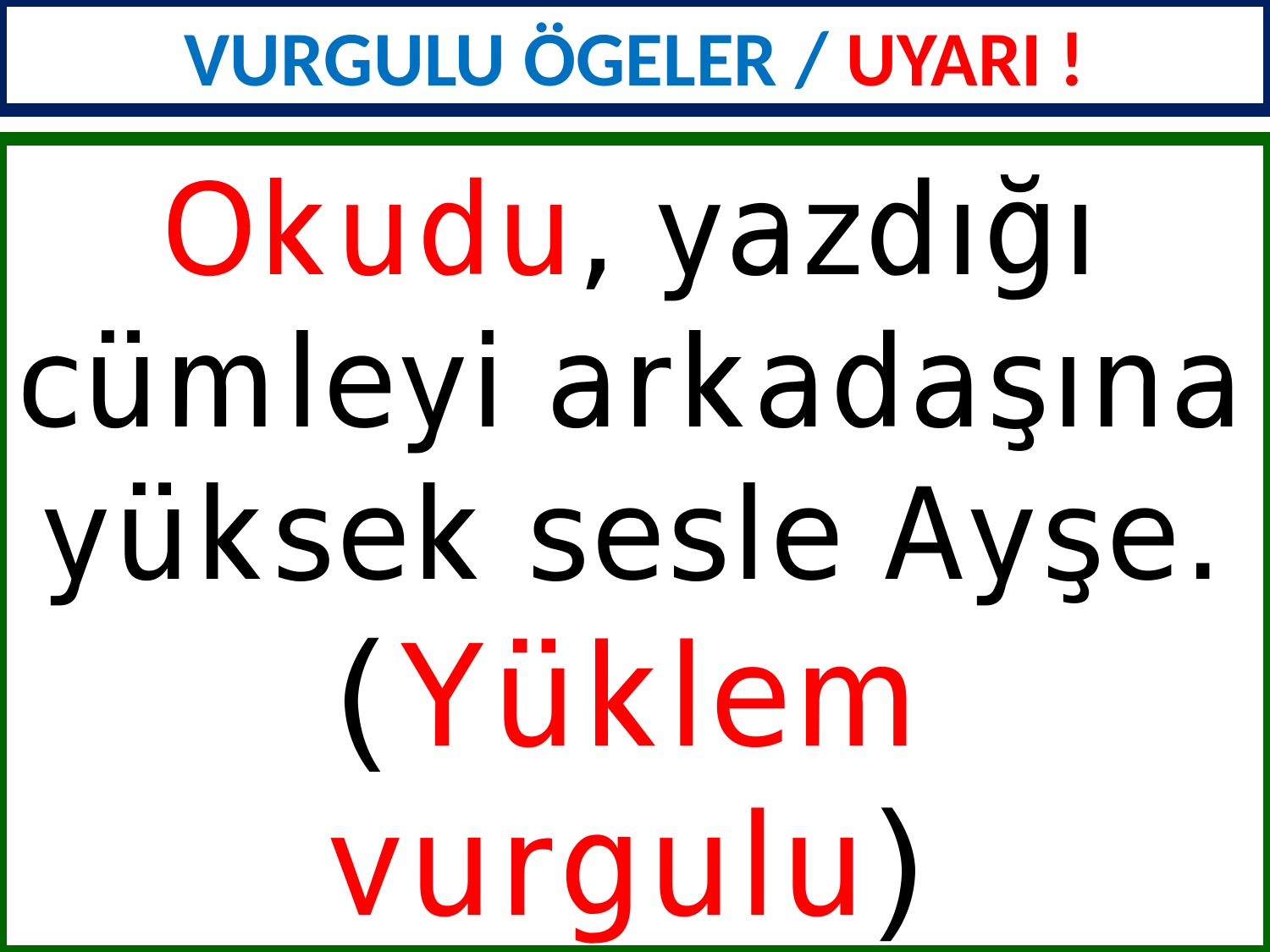

VURGULU ÖGELER / UYARI !
Okudu, yazdığı cümleyi arkadaşına yüksek sesle Ayşe.
(Yüklem vurgulu)